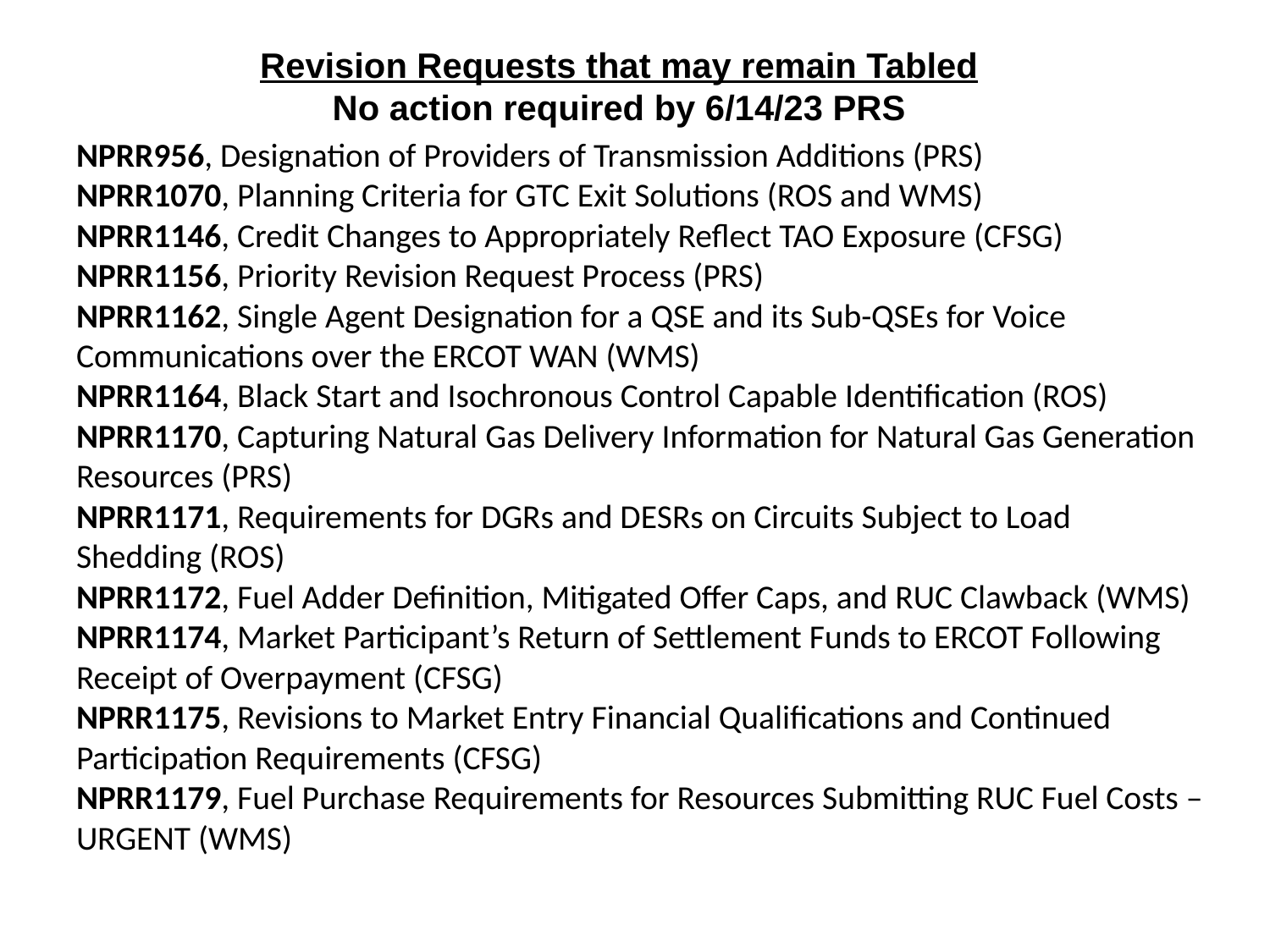

# Revision Requests that may remain Tabled No action required by 6/14/23 PRS
NPRR956, Designation of Providers of Transmission Additions (PRS)
NPRR1070, Planning Criteria for GTC Exit Solutions (ROS and WMS)
NPRR1146, Credit Changes to Appropriately Reflect TAO Exposure (CFSG)
NPRR1156, Priority Revision Request Process (PRS)
NPRR1162, Single Agent Designation for a QSE and its Sub-QSEs for Voice Communications over the ERCOT WAN (WMS)
NPRR1164, Black Start and Isochronous Control Capable Identification (ROS)
NPRR1170, Capturing Natural Gas Delivery Information for Natural Gas Generation Resources (PRS)
NPRR1171, Requirements for DGRs and DESRs on Circuits Subject to Load Shedding (ROS)
NPRR1172, Fuel Adder Definition, Mitigated Offer Caps, and RUC Clawback (WMS)
NPRR1174, Market Participant’s Return of Settlement Funds to ERCOT Following Receipt of Overpayment (CFSG)
NPRR1175, Revisions to Market Entry Financial Qualifications and Continued Participation Requirements (CFSG)
NPRR1179, Fuel Purchase Requirements for Resources Submitting RUC Fuel Costs – URGENT (WMS)